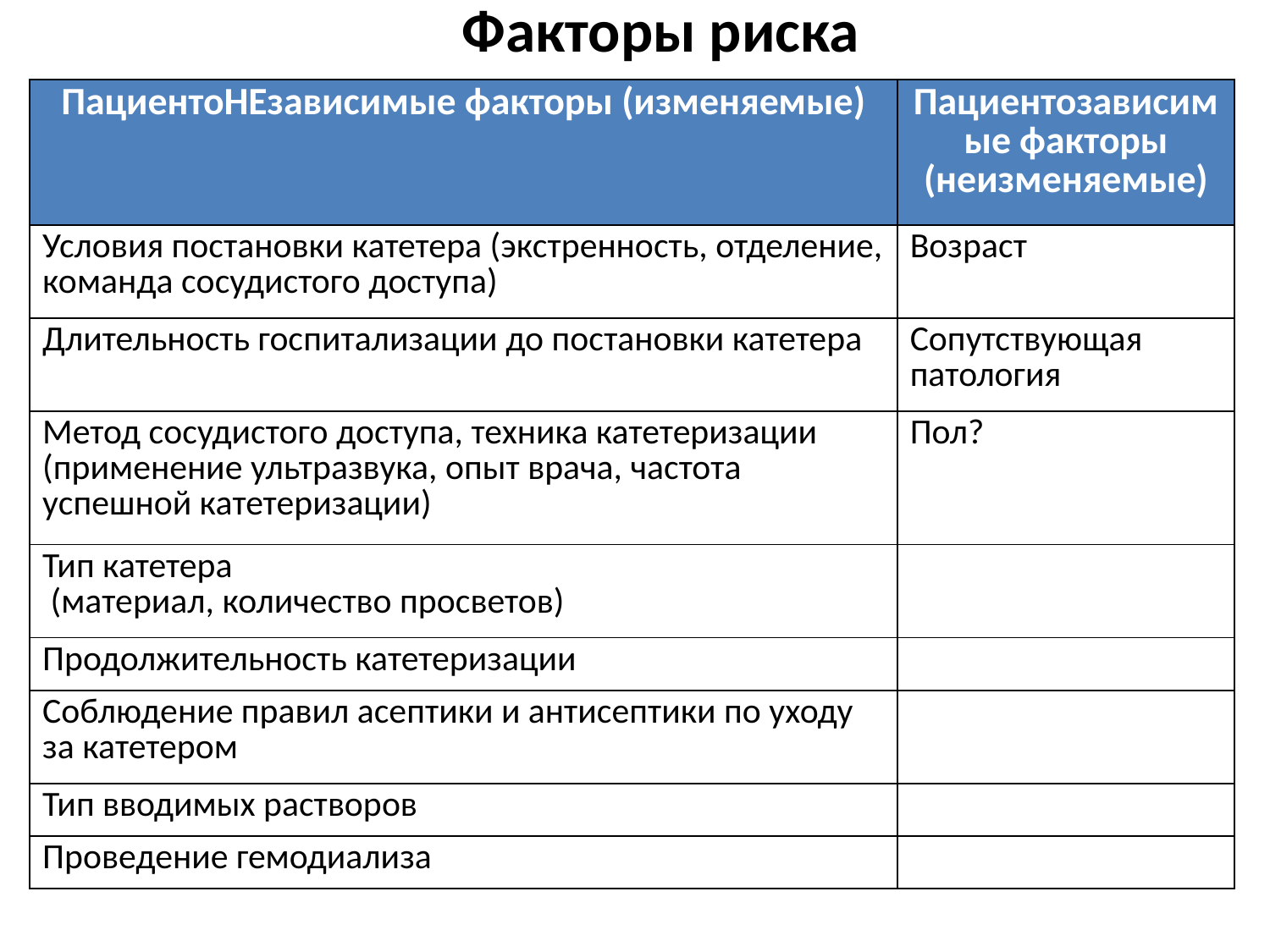

# Факторы риска
| ПациентоНЕзависимые факторы (изменяемые) | Пациентозависимые факторы (неизменяемые) |
| --- | --- |
| Условия постановки катетера (экстренность, отделение, команда сосудистого доступа) | Возраст |
| Длительность госпитализации до постановки катетера | Сопутствующая патология |
| Метод сосудистого доступа, техника катетеризации (применение ультразвука, опыт врача, частота успешной катетеризации) | Пол? |
| Тип катетера (материал, количество просветов) |  |
| Продолжительность катетеризации |  |
| Соблюдение правил асептики и антисептики по уходу за катетером |  |
| Тип вводимых растворов |  |
| Проведение гемодиализа |  |